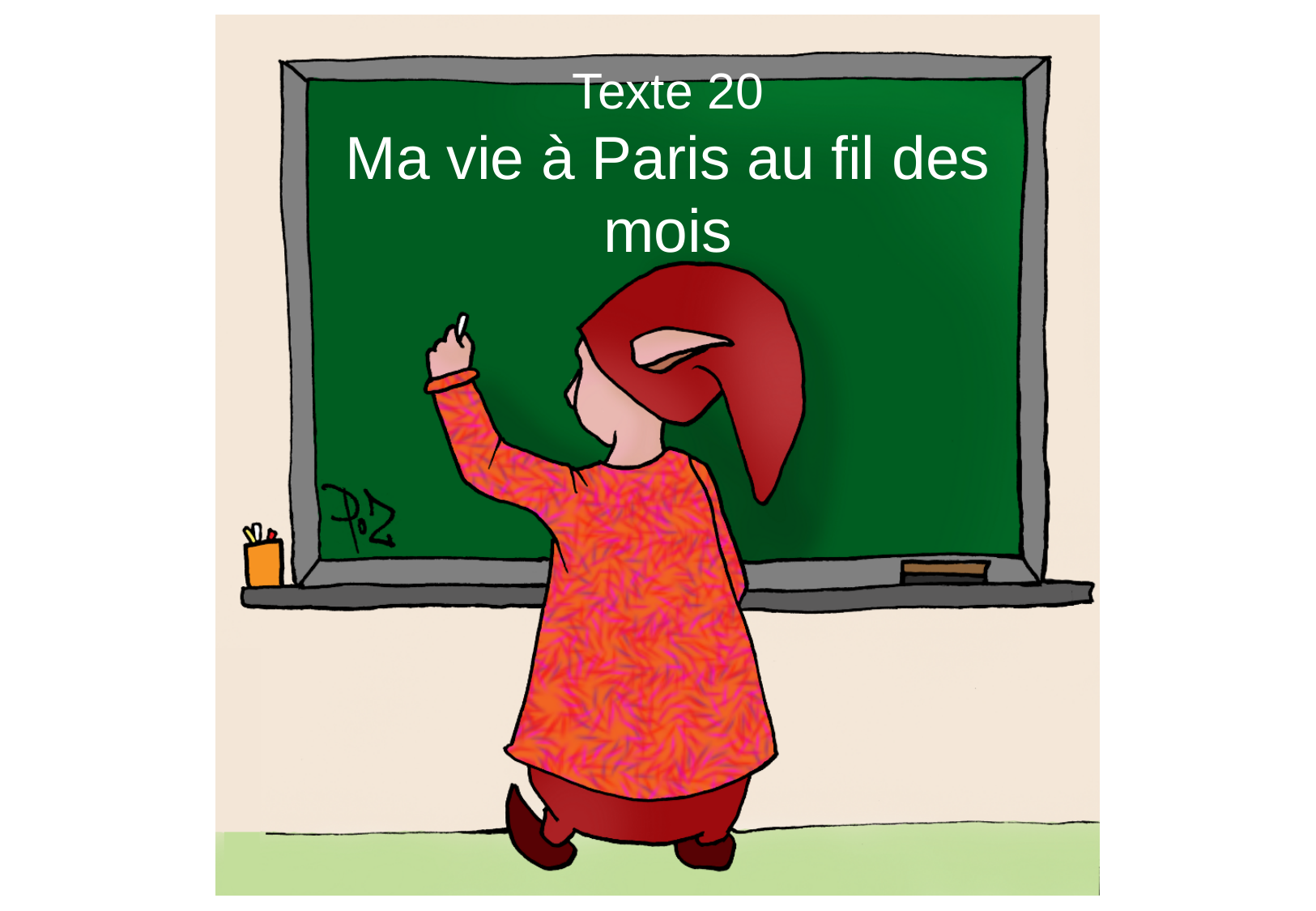

Texte 20
Ma vie à Paris au fil des mois